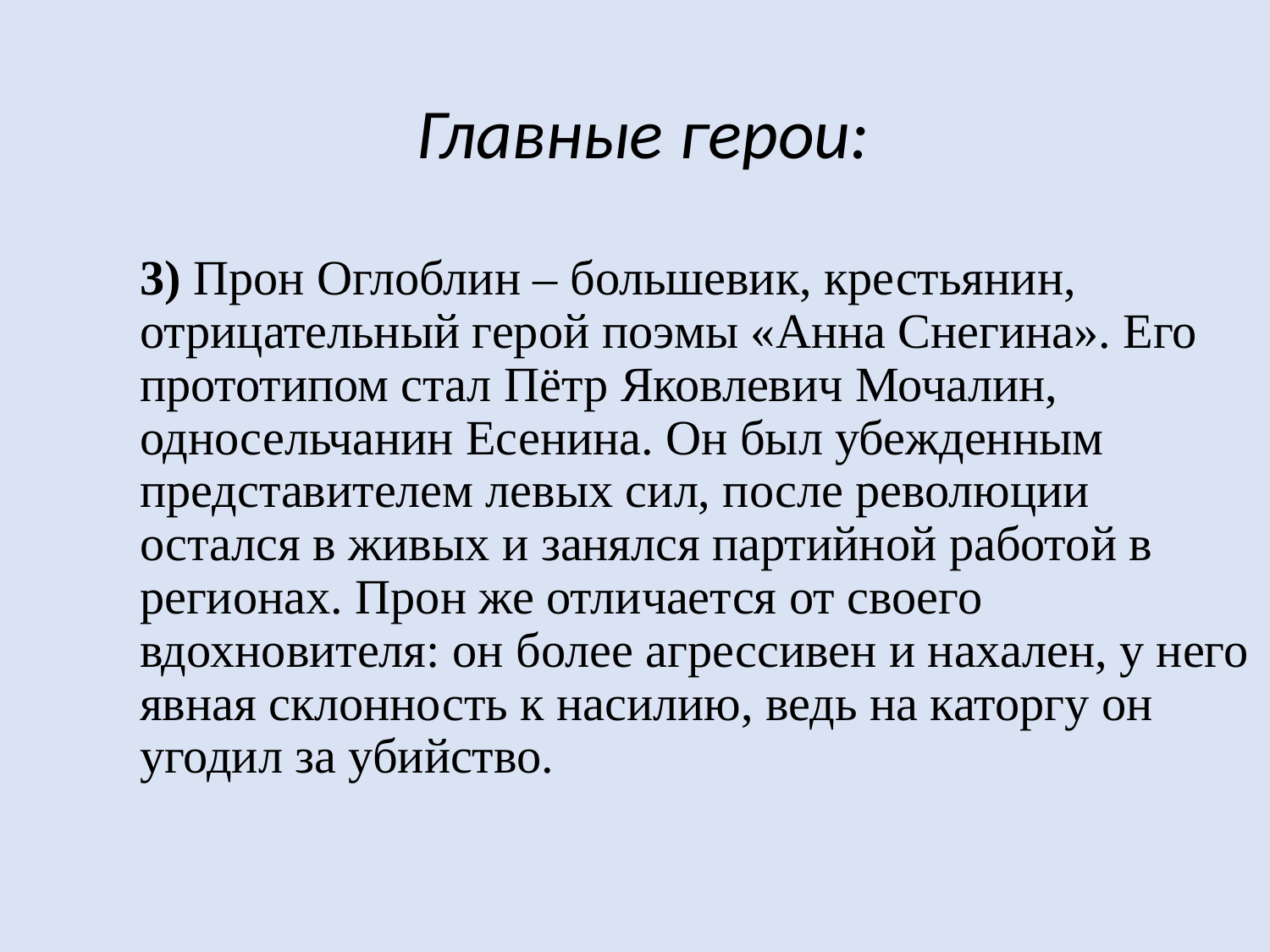

# Главные герои:
3) Прон Оглоблин – большевик, крестьянин, отрицательный герой поэмы «Анна Снегина». Его прототипом стал Пётр Яковлевич Мочалин, односельчанин Есенина. Он был убежденным представителем левых сил, после революции остался в живых и занялся партийной работой в регионах. Прон же отличается от своего вдохновителя: он более агрессивен и нахален, у него явная склонность к насилию, ведь на каторгу он угодил за убийство.